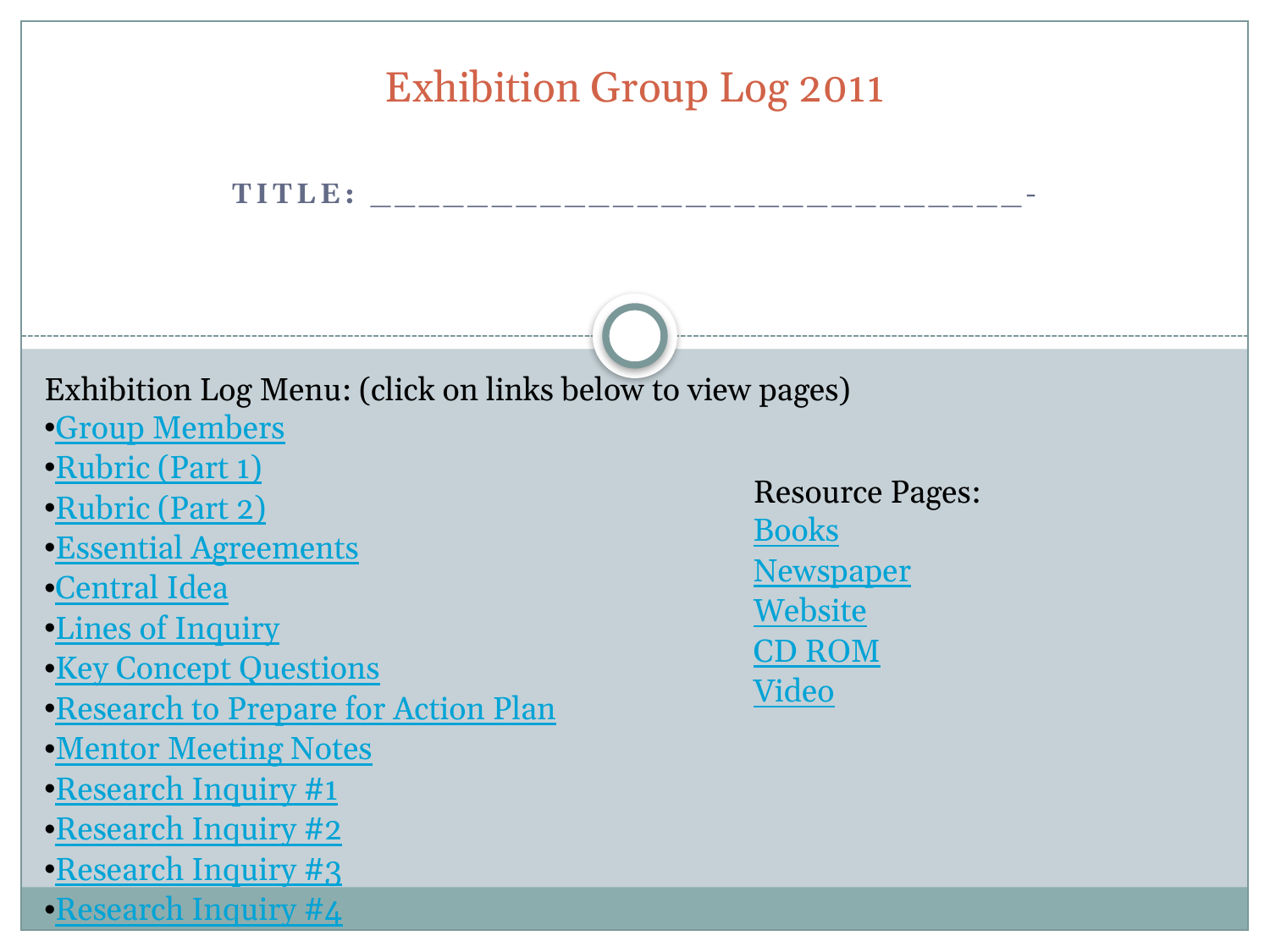

# Exhibition Group Log 2011
Title: ___________________________-
Exhibition Log Menu: (click on links below to view pages)
Group Members
Rubric (Part 1)
Rubric (Part 2)
Essential Agreements
Central Idea
Lines of Inquiry
Key Concept Questions
Research to Prepare for Action Plan
Mentor Meeting Notes
Research Inquiry #1
Research Inquiry #2
Research Inquiry #3
Research Inquiry #4

Resource Pages:
Books
Newspaper
Website
CD ROM
Video